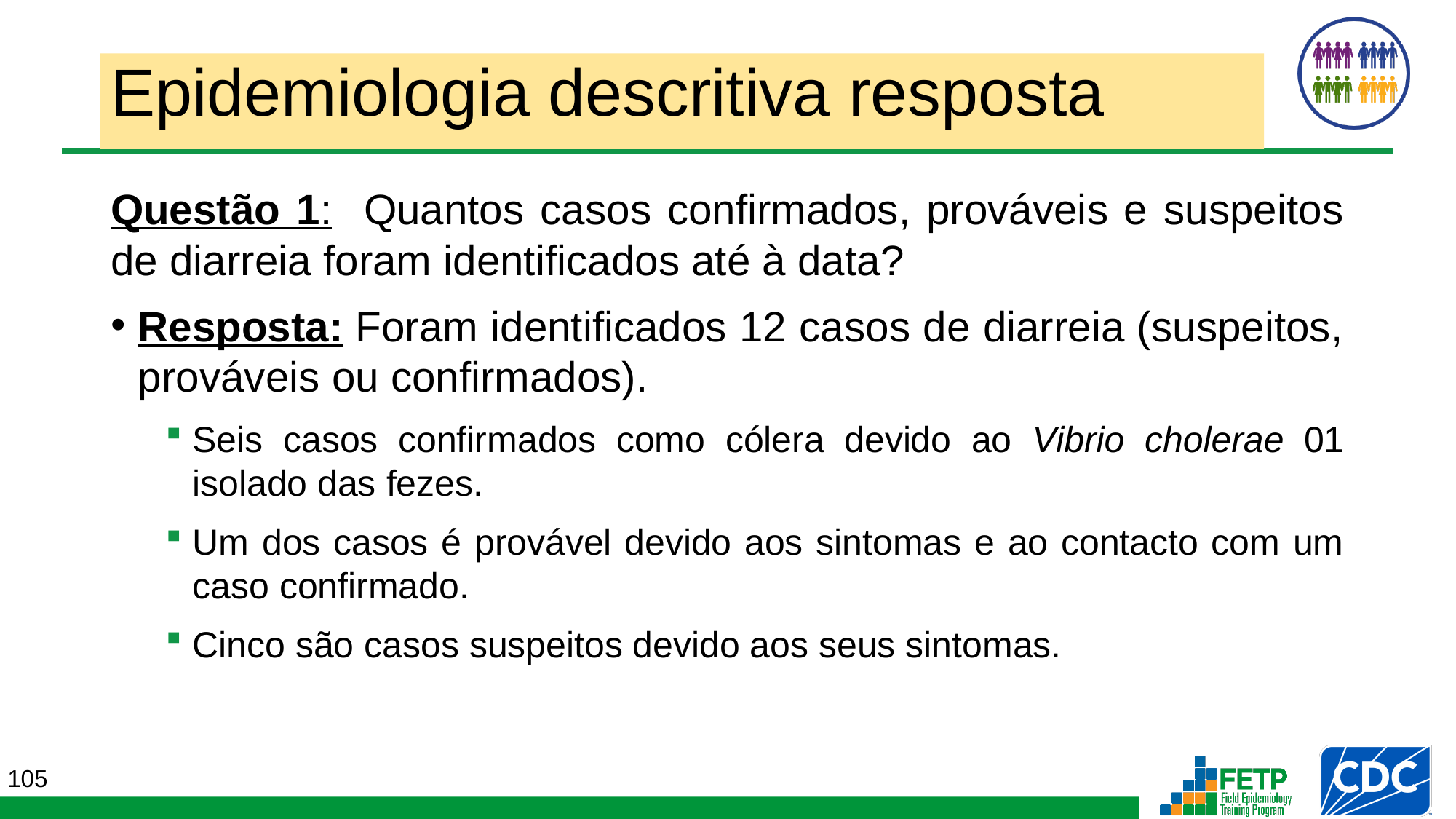

# Epidemiologia descritiva resposta
Questão 1:  Quantos casos confirmados, prováveis e suspeitos de diarreia foram identificados até à data?
Resposta: Foram identificados 12 casos de diarreia (suspeitos, prováveis ou confirmados).
Seis casos confirmados como cólera devido ao Vibrio cholerae 01 isolado das fezes.
Um dos casos é provável devido aos sintomas e ao contacto com um caso confirmado.
Cinco são casos suspeitos devido aos seus sintomas.